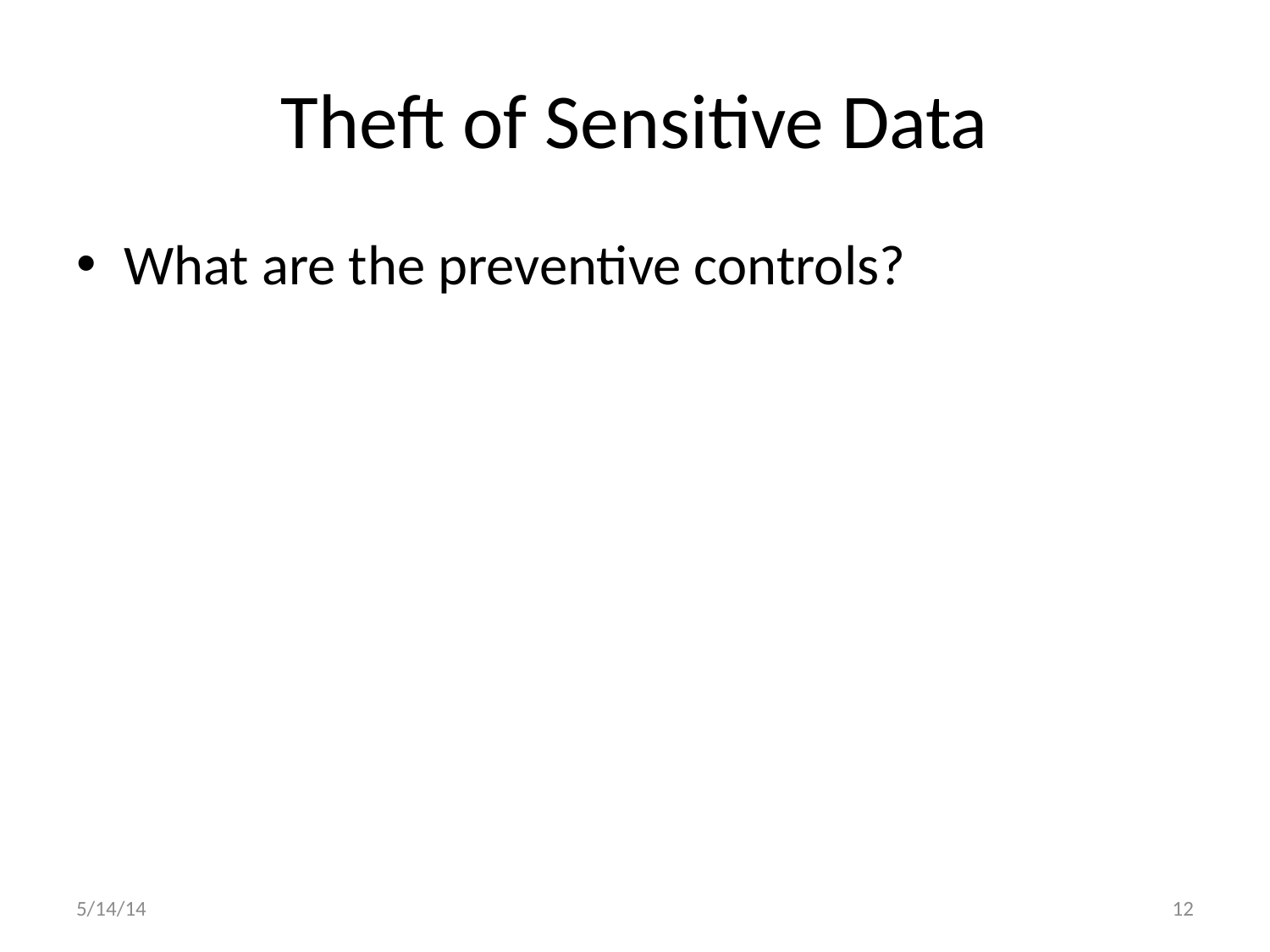

# Theft of Sensitive Data
What are the preventive controls?
5/14/14
12